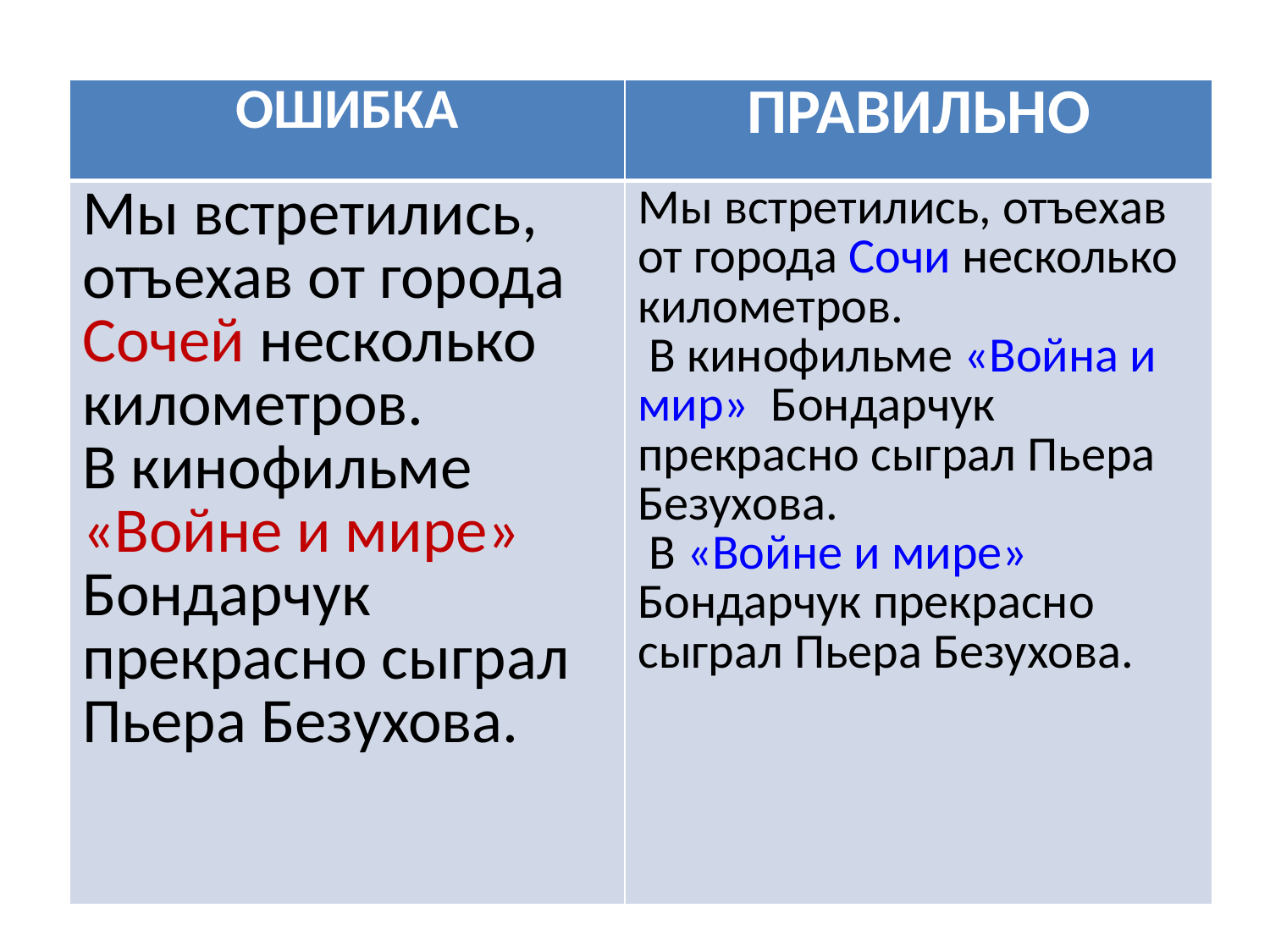

| ОШИБКА | ПРАВИЛЬНО |
| --- | --- |
| Мы встретились, отъехав от города Сочей несколько километров. В кинофильме «Войне и мире» Бондарчук прекрасно сыграл Пьера Безухова. | Мы встретились, отъехав от города Сочи несколько километров. В кинофильме «Война и мир» Бондарчук прекрасно сыграл Пьера Безухова. В «Войне и мире» Бондарчук прекрасно сыграл Пьера Безухова. |